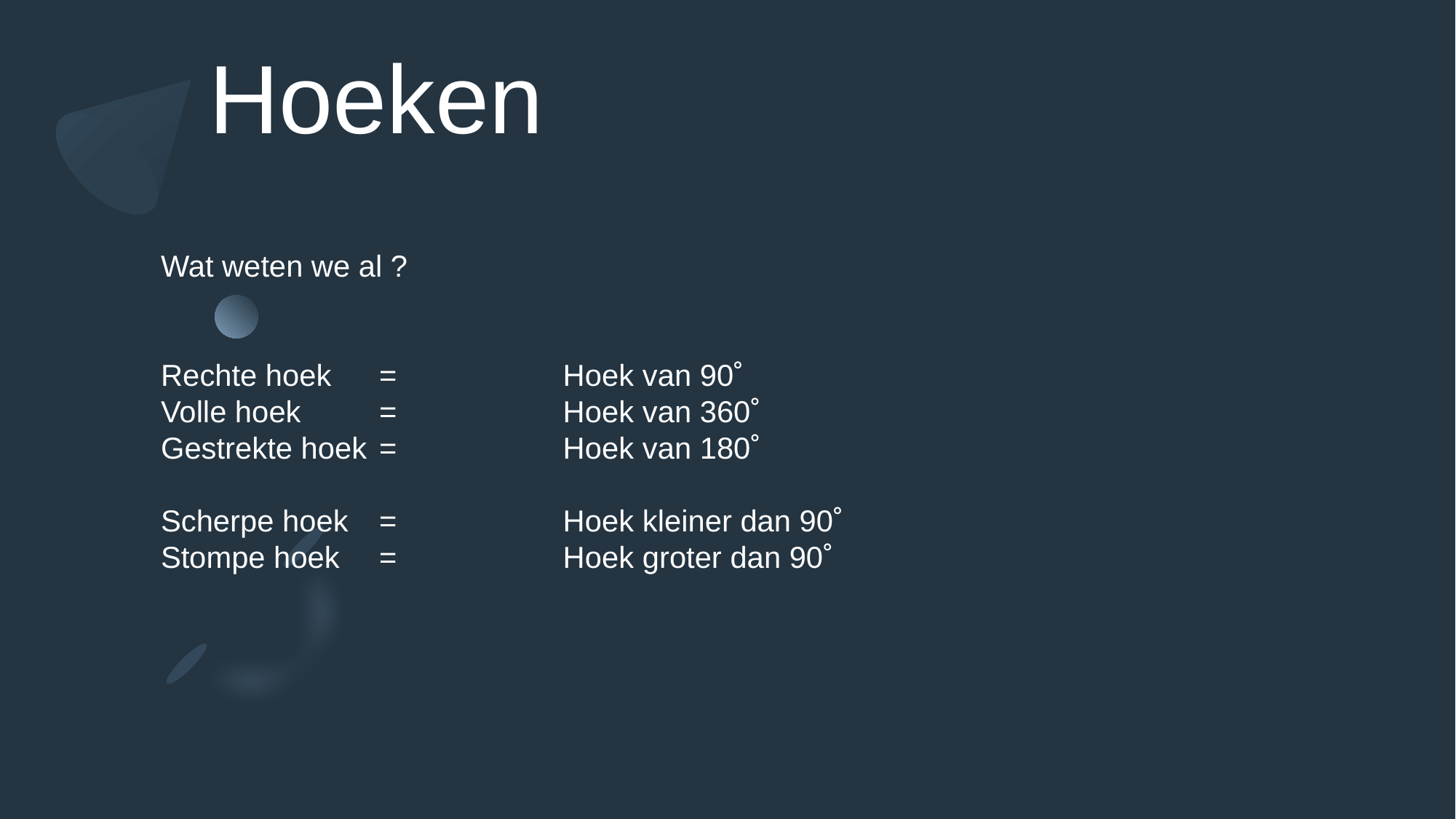

# Hoeken

Hoek van 90˚
Hoek van 360˚
Hoek van 180˚

Hoek kleiner dan 90˚
Hoek groter dan 90˚

Wat weten we al ?

Rechte hoek	=
Volle hoek	=
Gestrekte hoek	=

Scherpe hoek	=
Stompe hoek	=